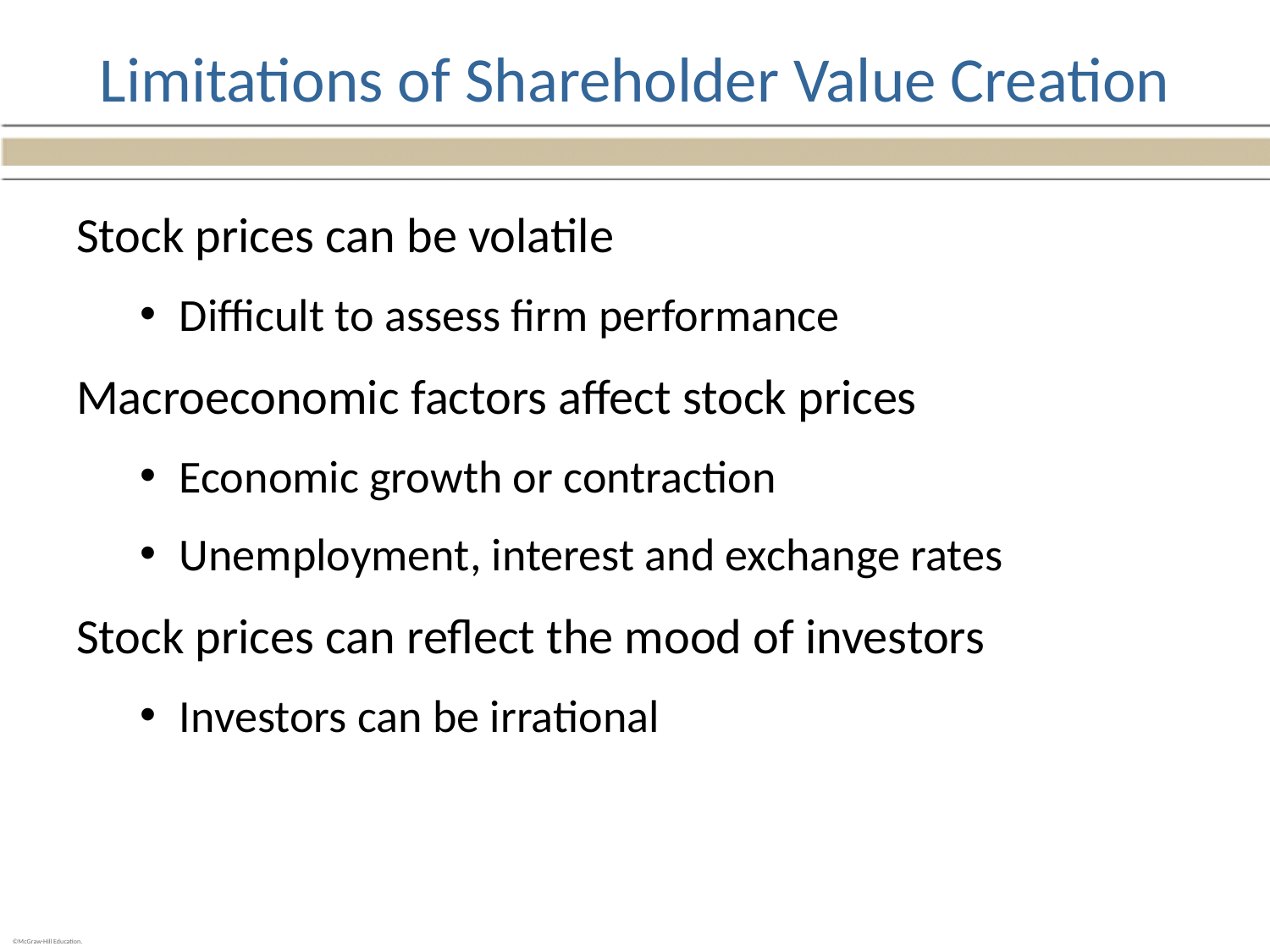

# Limitations of Shareholder Value Creation
Stock prices can be volatile
Difficult to assess firm performance
Macroeconomic factors affect stock prices
Economic growth or contraction
Unemployment, interest and exchange rates
Stock prices can reflect the mood of investors
Investors can be irrational